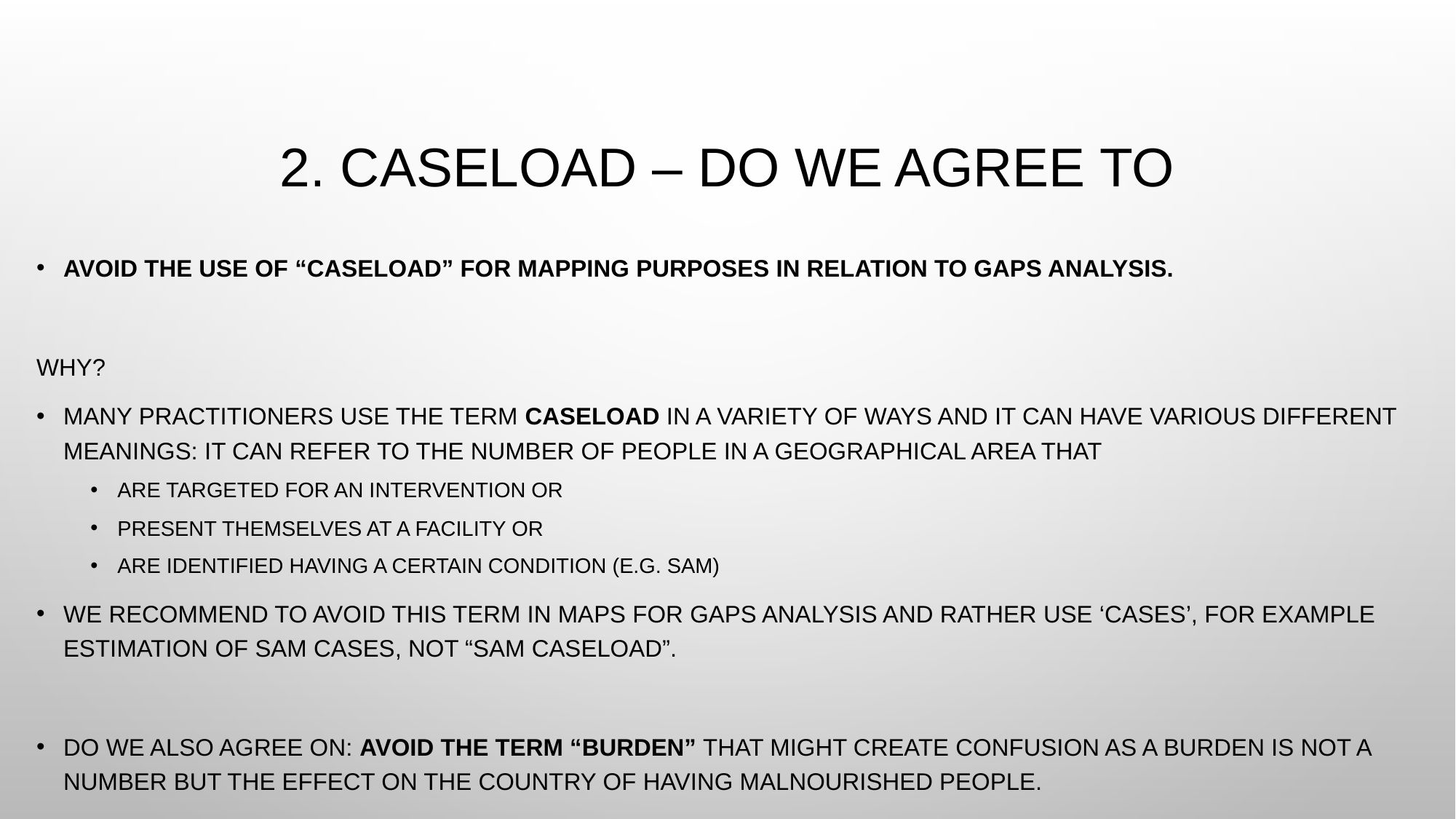

# 2. Caseload – do we agree to
Avoid the use of “caseload” for mapping purposes in relation to gaps analysis.

Why?
Many practitioners use the term caseload in a variety of ways and it can have various different meanings: It can refer to the number of people in a geographical area that
are targeted for an intervention or
present themselves at a facility or
are identified having a certain condition (e.g. SAM)
We recommend to avoid this term in maps for gaps analysis and rather use ‘cases’, for example estimation of SAM cases, not “SAM caseload”.

Do we also agree on: avoid the term “burden” that might create confusion as a burden is not a number but the effect on the country of having malnourished people.